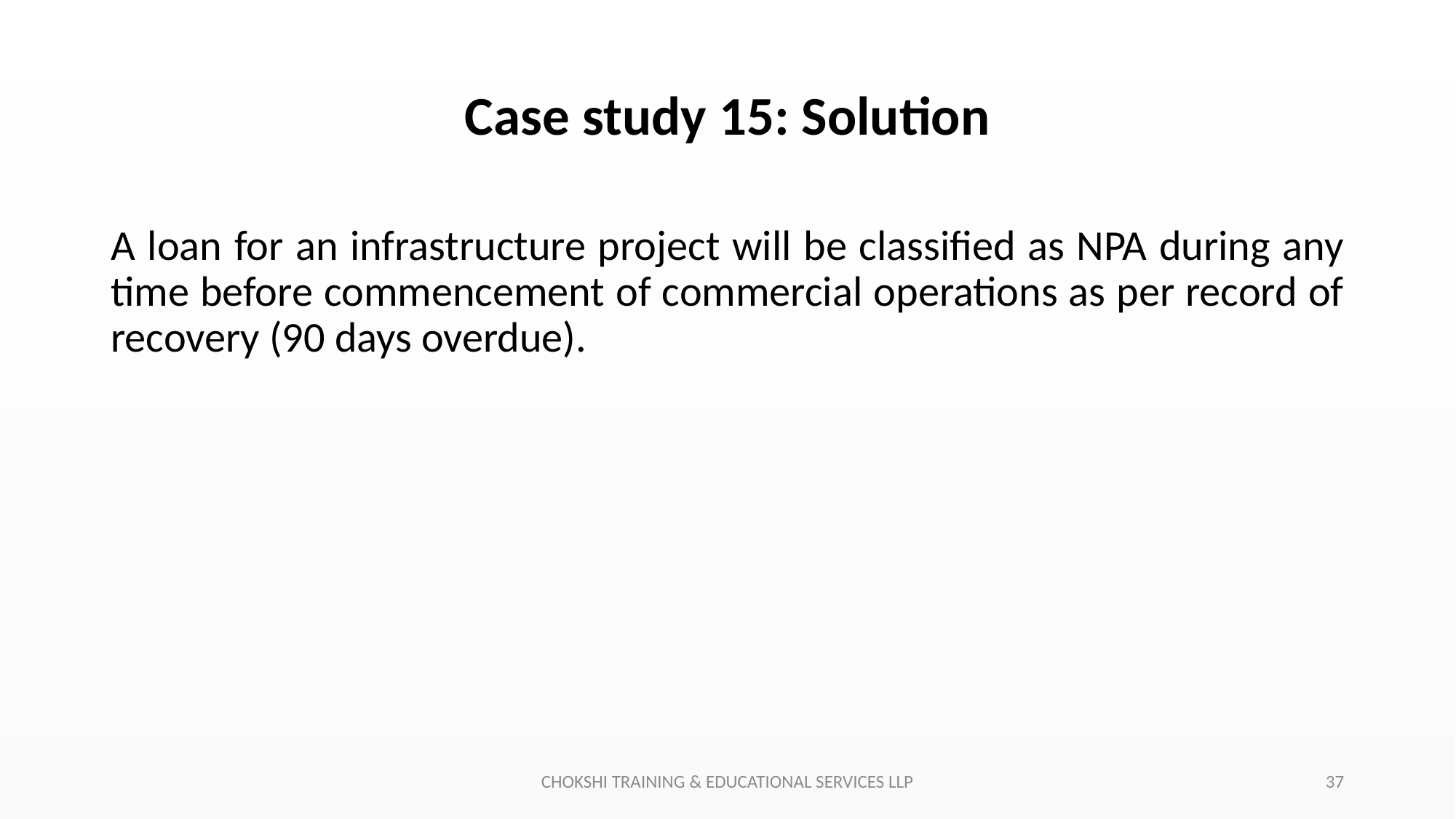

# Case study 15: Solution
A loan for an infrastructure project will be classified as NPA during any time before commencement of commercial operations as per record of recovery (90 days overdue).
CHOKSHI TRAINING & EDUCATIONAL SERVICES LLP
37